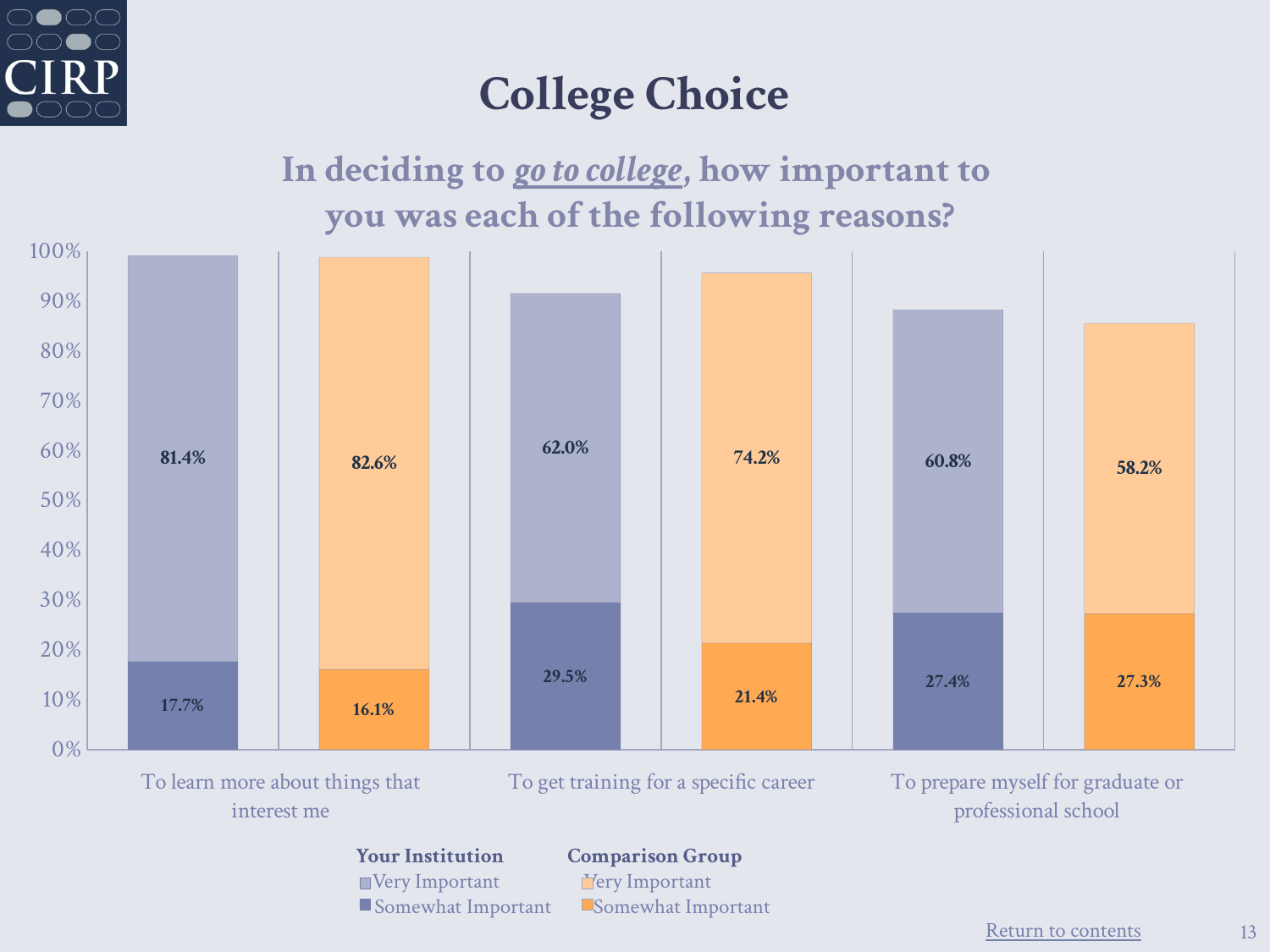

# College Choice
In deciding to go to college, how important to
you was each of the following reasons?

### Chart

| Category |  |  |
|---|---|---|
|  Your Institution | 0.177 | 0.814 |
| Comparison Group | 0.161 | 0.826 |
| Your Institution | 0.295 | 0.62 |
| Comparison Group | 0.214 | 0.742 |
| Your Institution | 0.274 | 0.608 |
| Comparison Group | 0.273 | 0.582 |
 Your Institution               Comparison Group
     Very Important                  Very Important
     Somewhat Important         Somewhat Important

13